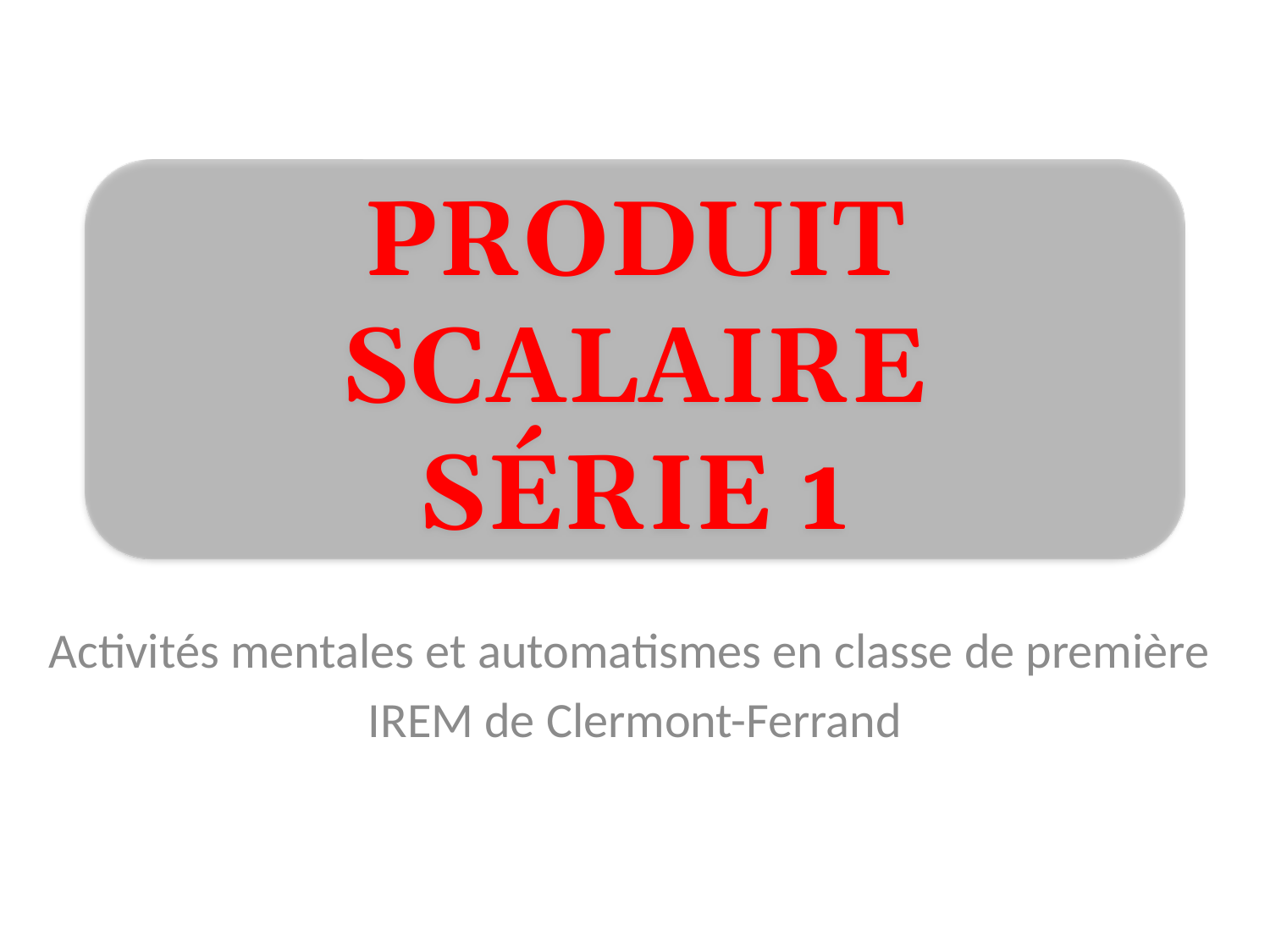

PRODUIT SCALAIRE
Série 1
Activités mentales et automatismes en classe de première
IREM de Clermont-Ferrand